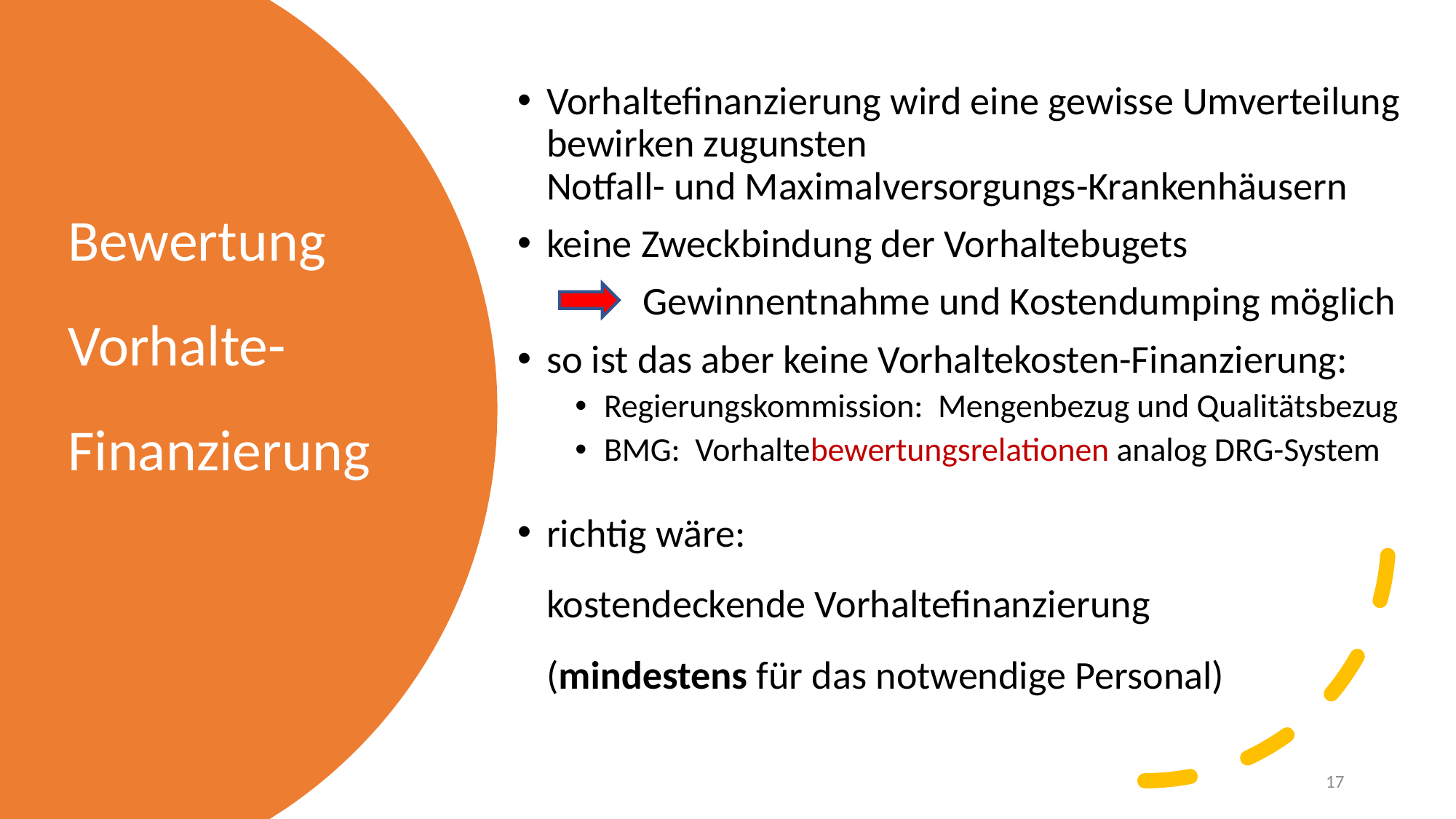

Vorhaltefinanzierung wird eine gewisse Umverteilung bewirken zugunsten                                                      Notfall- und Maximalversorgungs-Krankenhäusern
keine Zweckbindung der Vorhaltebugets
              Gewinnentnahme und Kostendumping möglich
so ist das aber keine Vorhaltekosten-Finanzierung:
Regierungskommission:  Mengenbezug und Qualitätsbezug
BMG:  Vorhaltebewertungsrelationen analog DRG-System
richtig wäre:                                                        kostendeckende Vorhaltefinanzierung               (mindestens für das notwendige Personal)

# Bewertung Vorhalte- Finanzierung

17